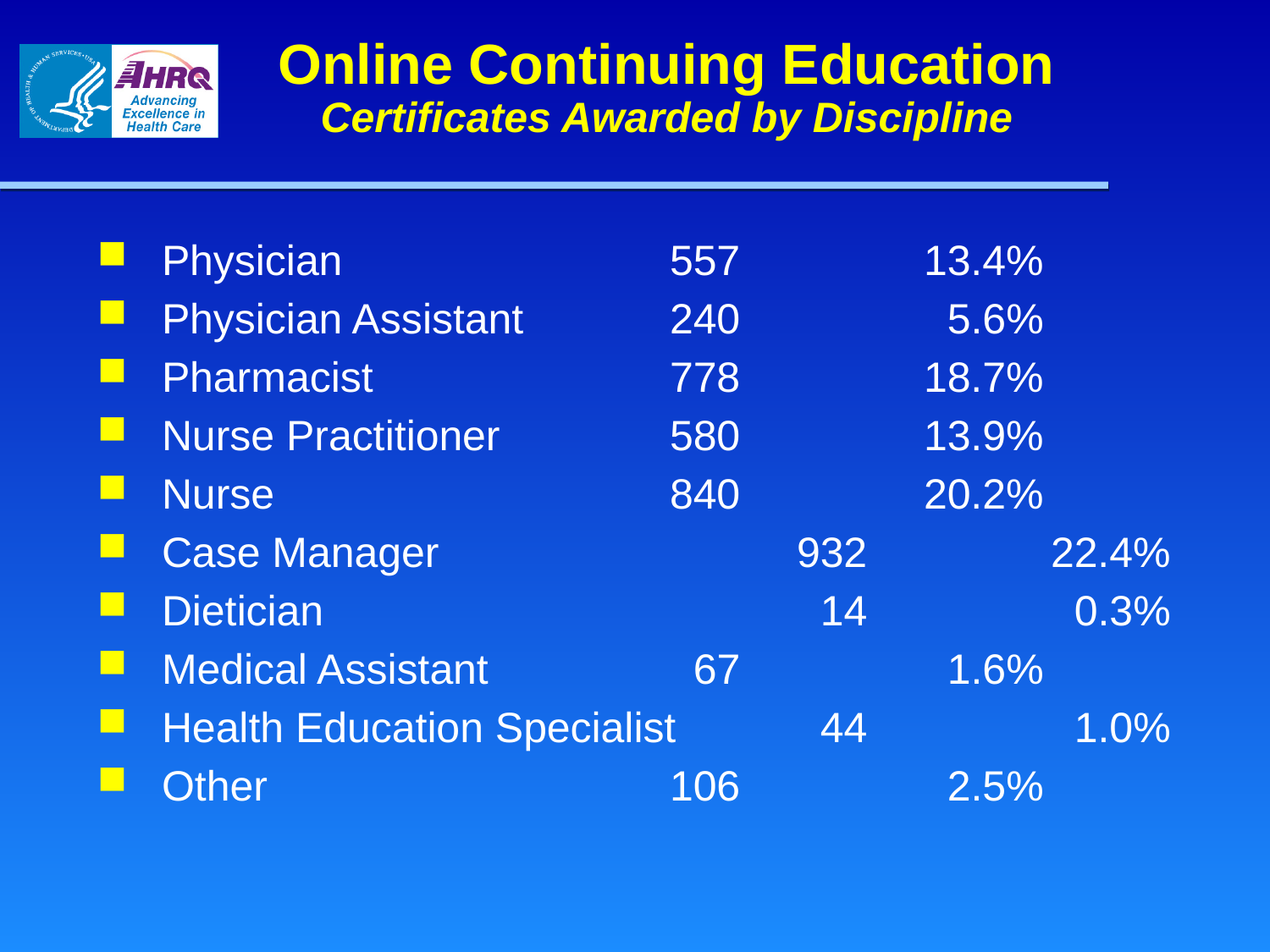

# Online Continuing Education Certificates Awarded by Discipline
Physician 			557		13.4%
Physician Assistant 		240 		  5.6%
Pharmacist 			778 		18.7%
Nurse Practitioner 		580		13.9%
Nurse 				840 		20.2%
Case Manager 			932 		22.4%
Dietician 				  14 		  0.3%
Medical Assistant 		  67		  1.6%
Health Education Specialist  	  44 		  1.0%
Other 				106 		  2.5%